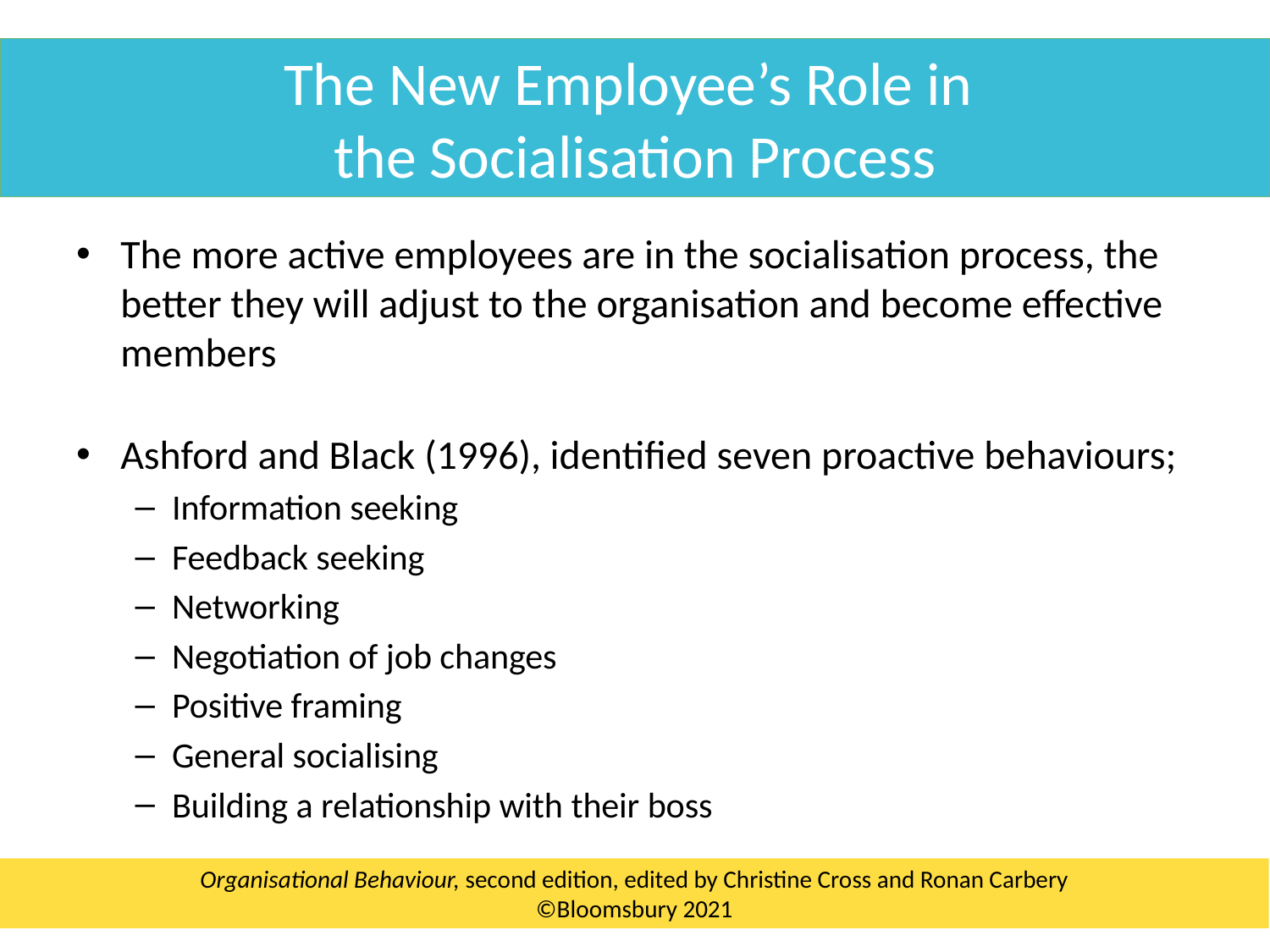

The New Employee’s Role in
the Socialisation Process
The more active employees are in the socialisation process, the better they will adjust to the organisation and become effective members

Ashford and Black (1996), identified seven proactive behaviours;
Information seeking
Feedback seeking
Networking
Negotiation of job changes
Positive framing
General socialising
Building a relationship with their boss